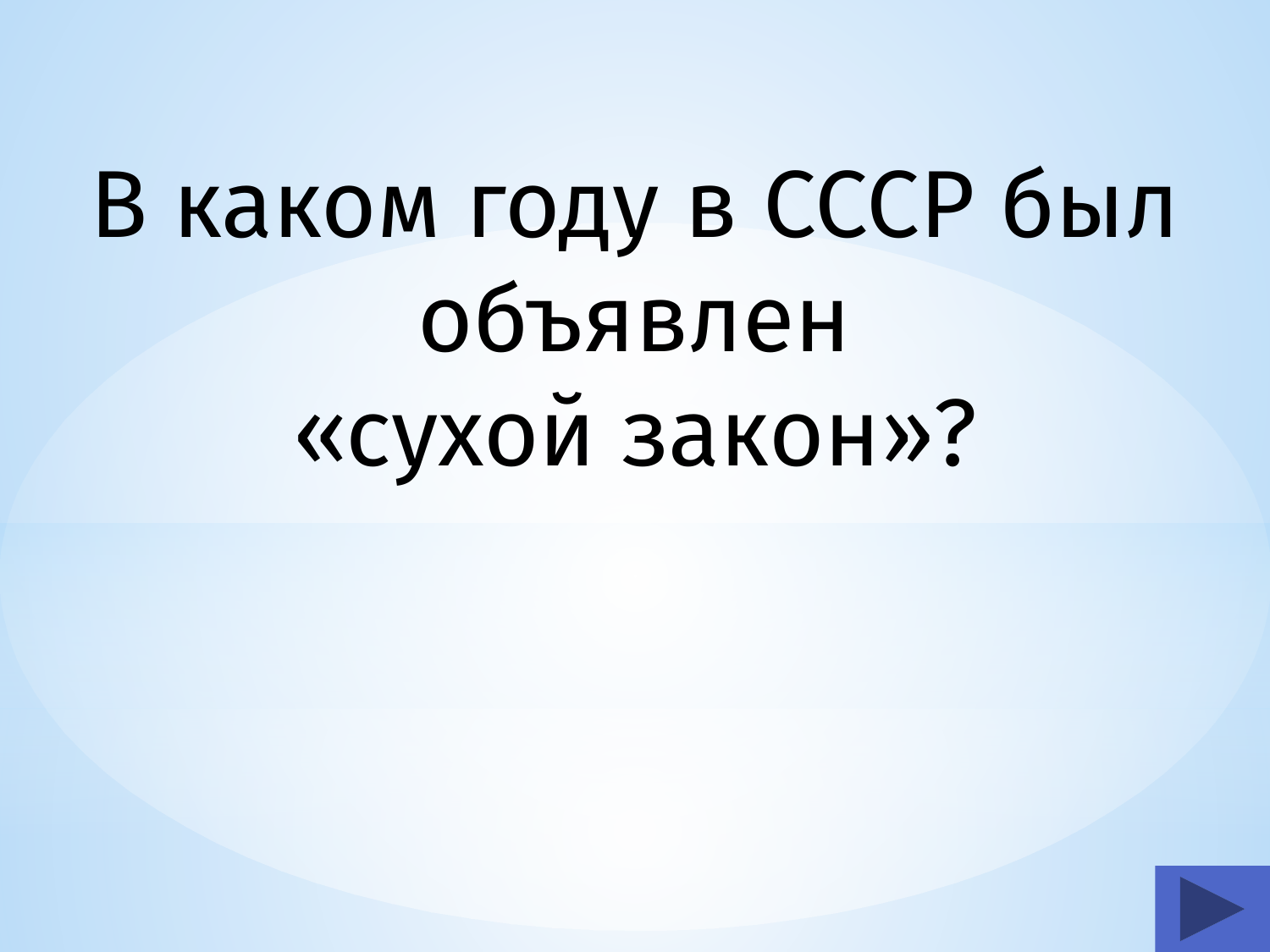

В каком году в СССР был объявлен
«сухой закон»?